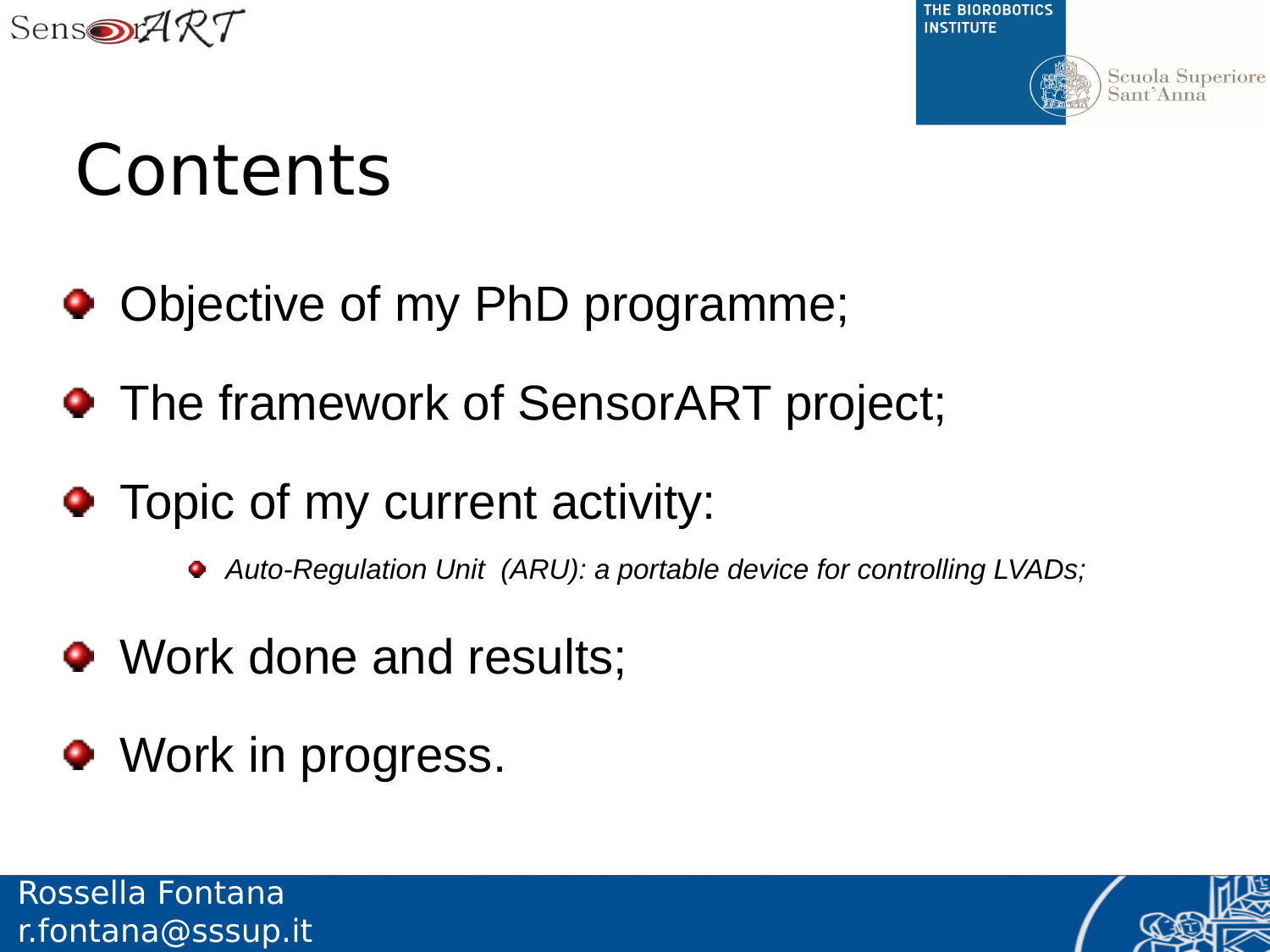

Contents
 Objective of my PhD programme;
 The framework of SensorART project;
 Topic of my current activity:
 Auto-Regulation Unit  (ARU): a portable device for controlling LVADs;
 Work done and results;
 Work in progress.